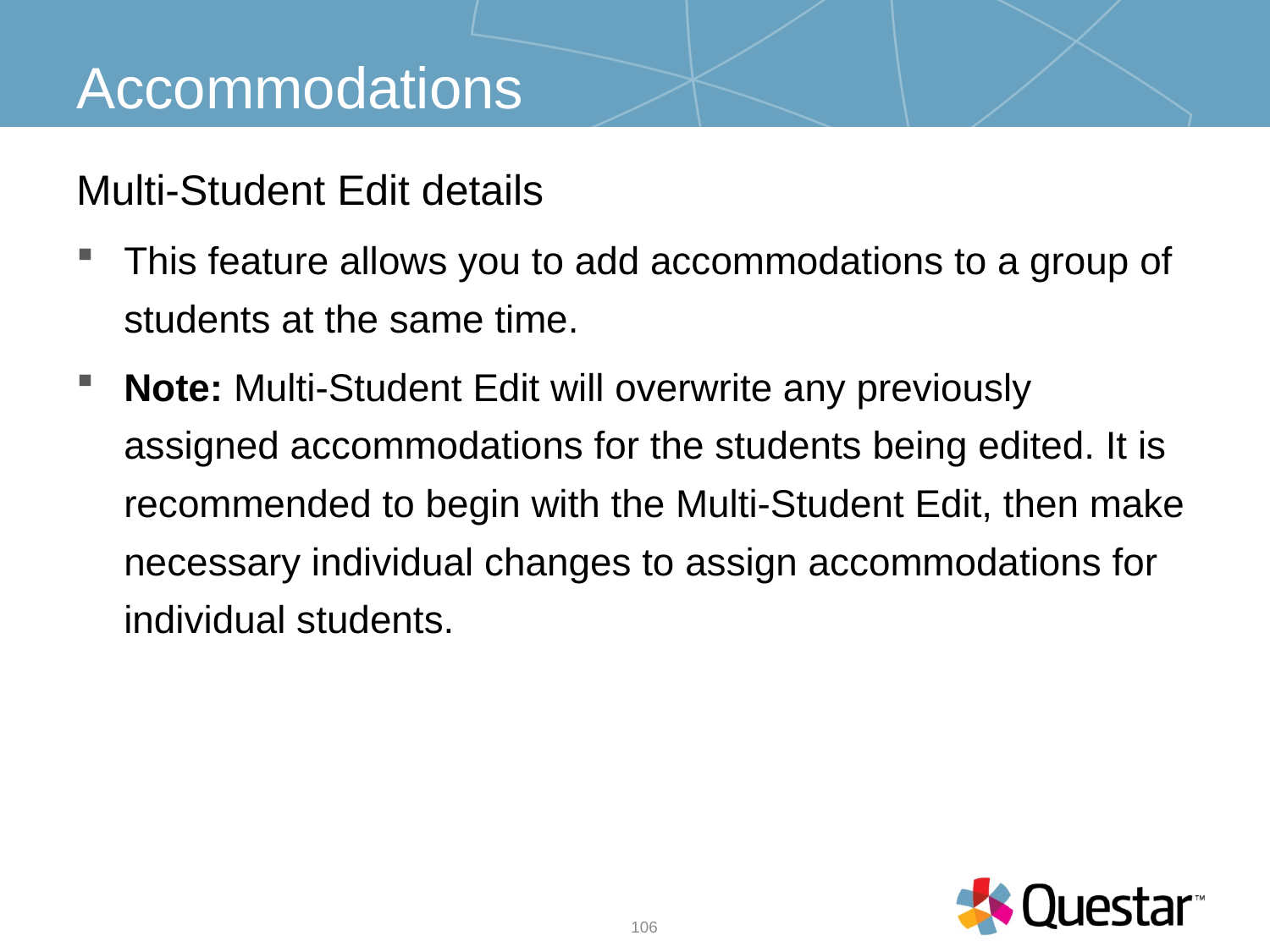

# Accommodations
Multi-Student Edit details
This feature allows you to add accommodations to a group of students at the same time.
Note: Multi-Student Edit will overwrite any previously assigned accommodations for the students being edited. It is recommended to begin with the Multi-Student Edit, then make necessary individual changes to assign accommodations for individual students.
106